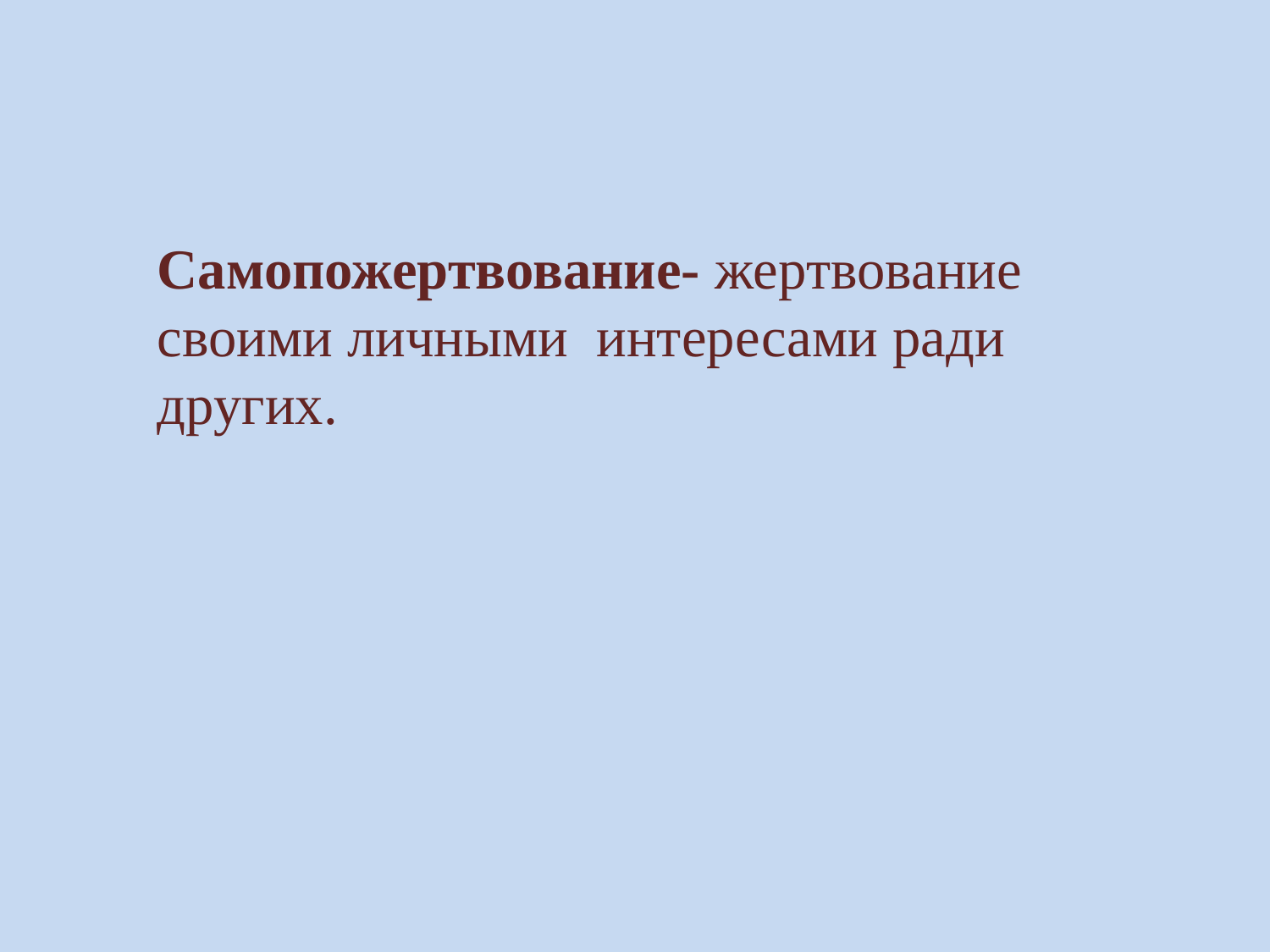

Самопожертвование- жертвование своими личными  интересами ради других.